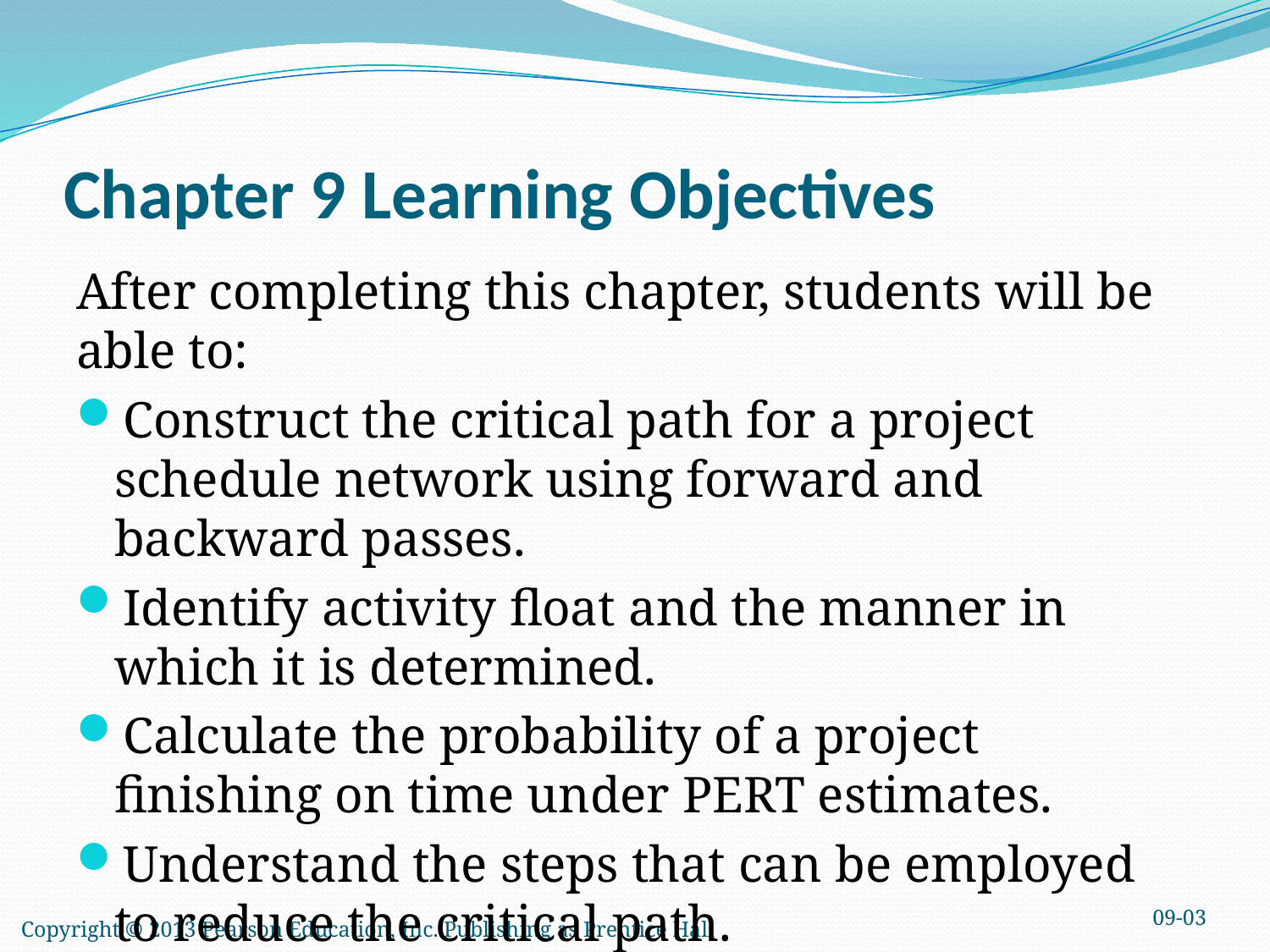

# Chapter 9 Learning Objectives
After completing this chapter, students will be able to:
Construct the critical path for a project schedule network using forward and backward passes.
Identify activity float and the manner in which it is determined.
Calculate the probability of a project finishing on time under PERT estimates.
Understand the steps that can be employed to reduce the critical path.

09-03